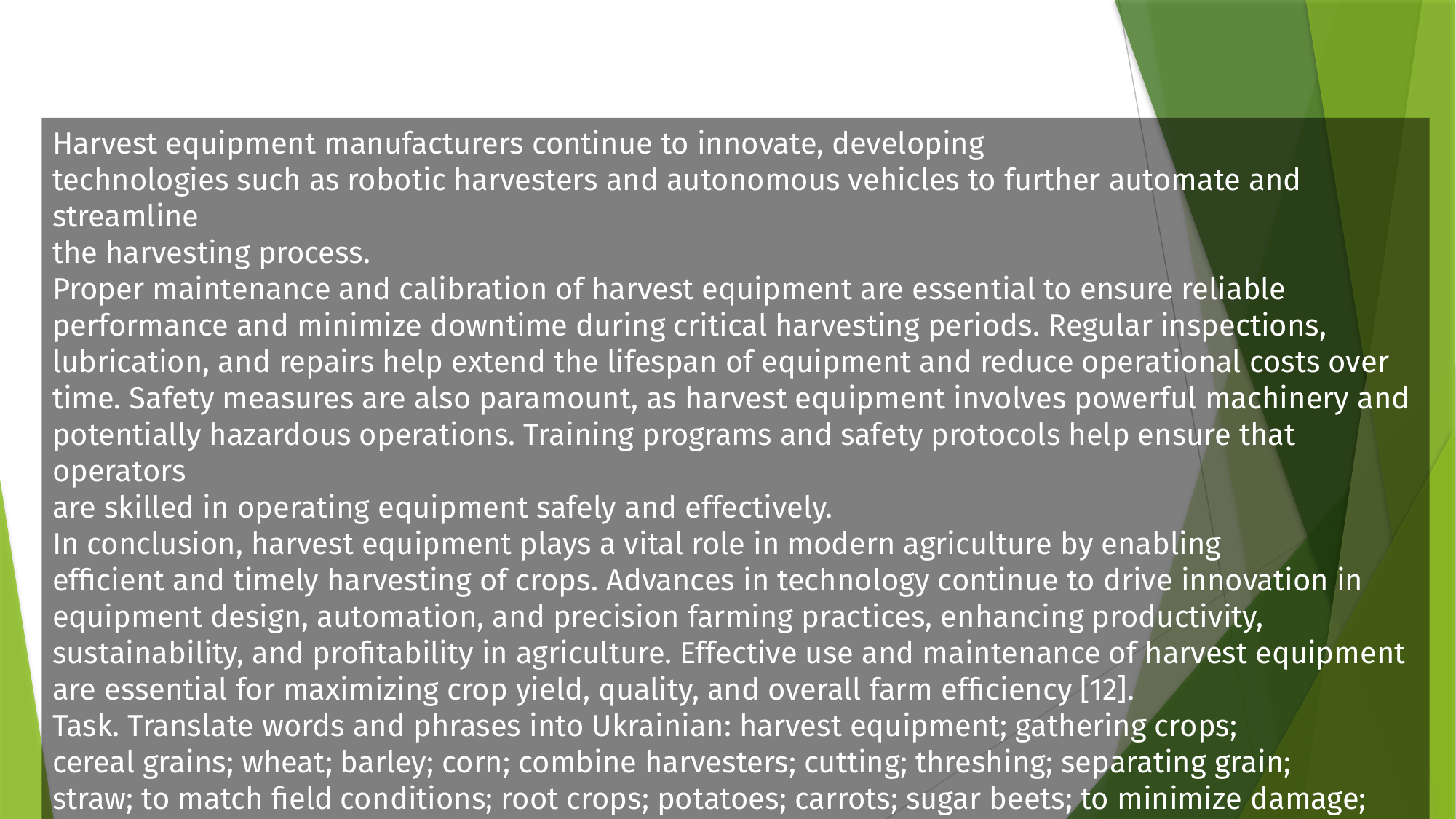

Harvest equipment manufacturers continue to innovate, developing
technologies such as robotic harvesters and autonomous vehicles to further automate and streamline
the harvesting process.
Proper maintenance and calibration of harvest equipment are essential to ensure reliable
performance and minimize downtime during critical harvesting periods. Regular inspections,
lubrication, and repairs help extend the lifespan of equipment and reduce operational costs over
time. Safety measures are also paramount, as harvest equipment involves powerful machinery and
potentially hazardous operations. Training programs and safety protocols help ensure that operators
are skilled in operating equipment safely and effectively.
In conclusion, harvest equipment plays a vital role in modern agriculture by enabling
efficient and timely harvesting of crops. Advances in technology continue to drive innovation in
equipment design, automation, and precision farming practices, enhancing productivity,
sustainability, and profitability in agriculture. Effective use and maintenance of harvest equipment
are essential for maximizing crop yield, quality, and overall farm efficiency [12].
Task. Translate words and phrases into Ukrainian: harvest equipment; gathering crops;
cereal grains; wheat; barley; corn; combine harvesters; cutting; threshing; separating grain;
straw; to match field conditions; root crops; potatoes; carrots; sugar beets; to minimize damage;
harvesting;